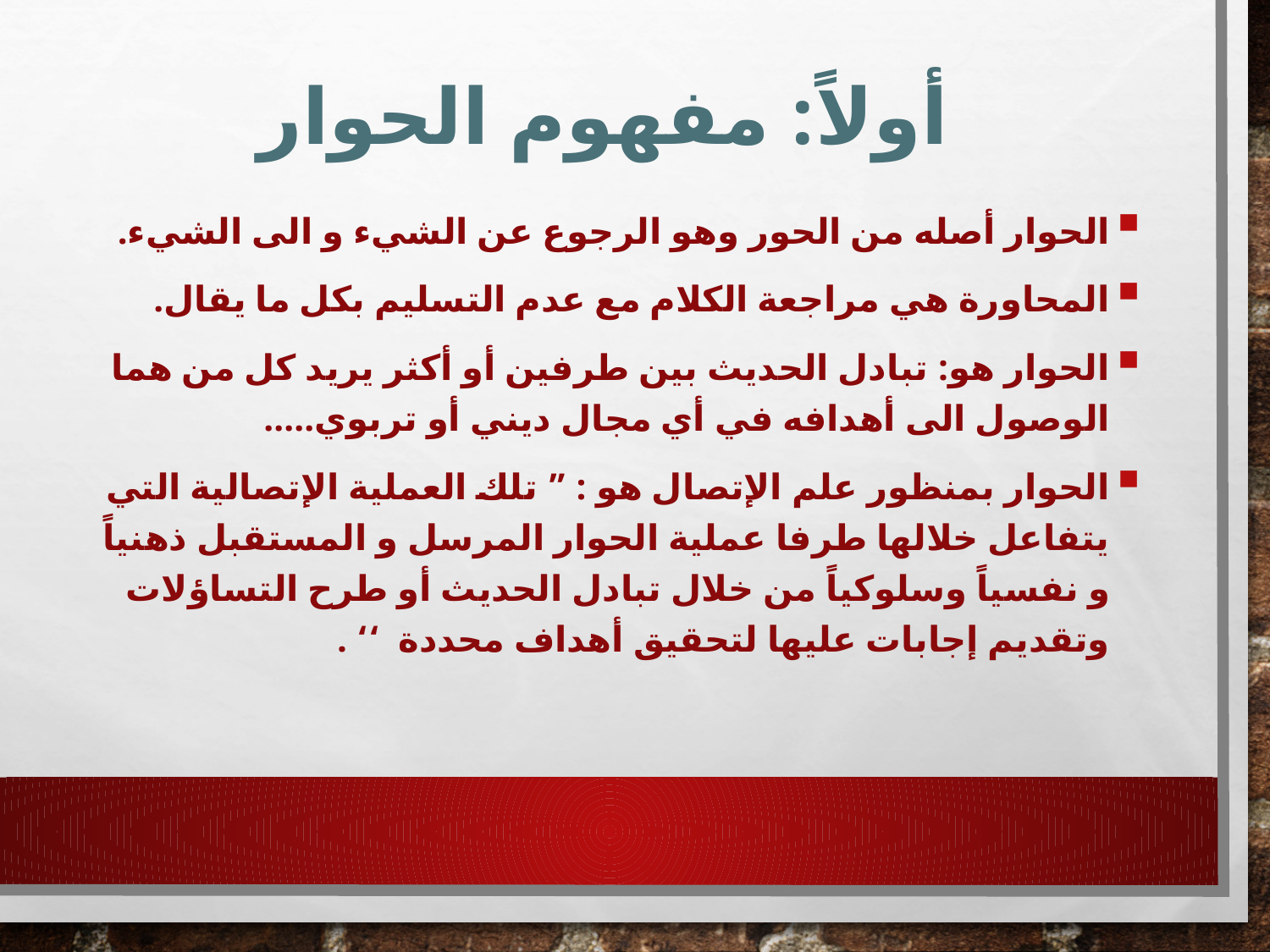

# أولاً: مفهوم الحوار
الحوار أصله من الحور وهو الرجوع عن الشيء و الى الشيء.
المحاورة هي مراجعة الكلام مع عدم التسليم بكل ما يقال.
الحوار هو: تبادل الحديث بين طرفين أو أكثر يريد كل من هما الوصول الى أهدافه في أي مجال ديني أو تربوي.....
الحوار بمنظور علم الإتصال هو : ” تلك العملية الإتصالية التي يتفاعل خلالها طرفا عملية الحوار المرسل و المستقبل ذهنياً و نفسياً وسلوكياً من خلال تبادل الحديث أو طرح التساؤلات وتقديم إجابات عليها لتحقيق أهداف محددة  ‘‘ .